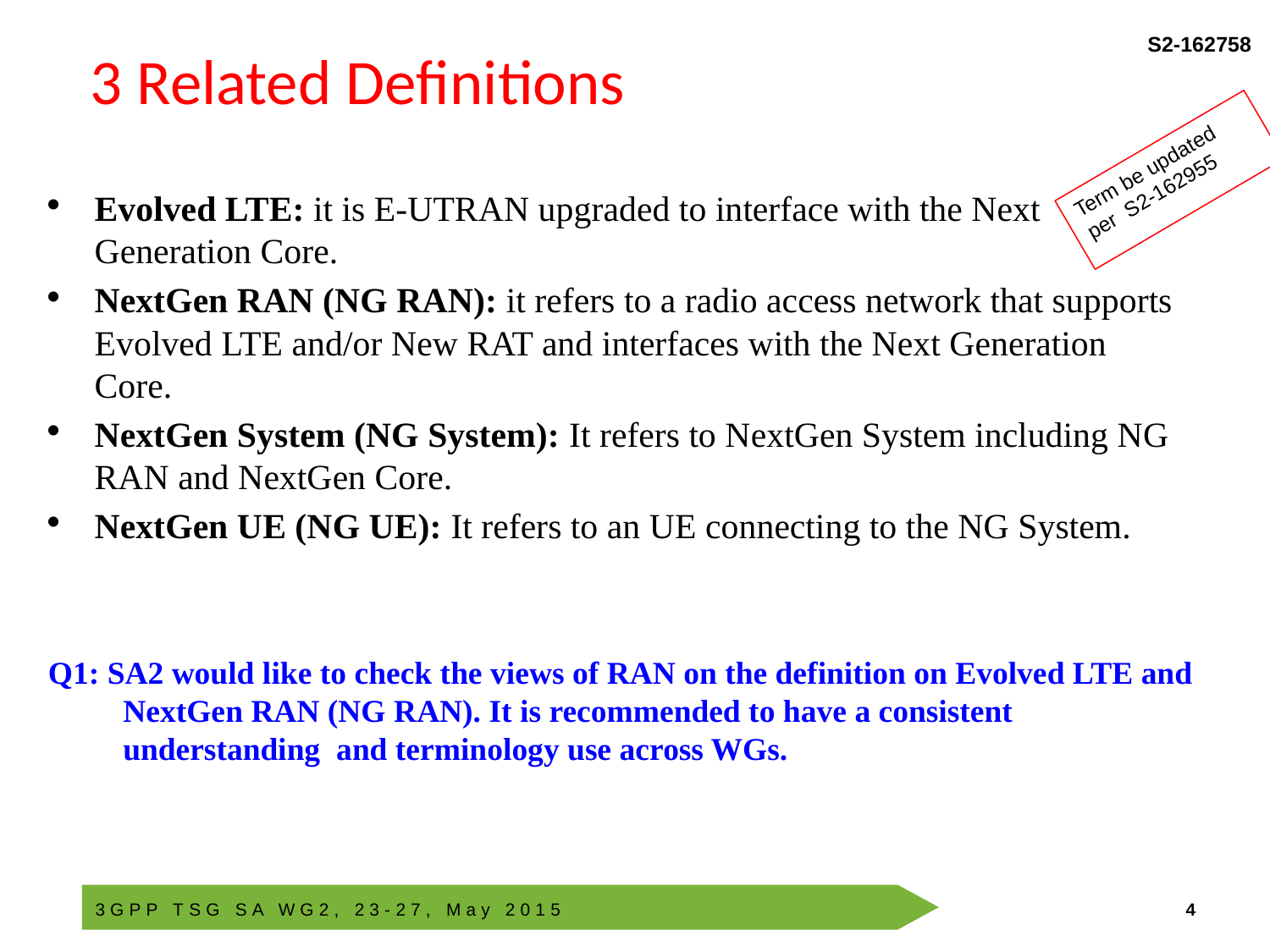

# 3 Related Definitions
Term be updated per  S2-162955
Evolved LTE: it is E-UTRAN upgraded to interface with the Next Generation Core.
NextGen RAN (NG RAN): it refers to a radio access network that supports Evolved LTE and/or New RAT and interfaces with the Next Generation Core.
NextGen System (NG System): It refers to NextGen System including NG RAN and NextGen Core.
NextGen UE (NG UE): It refers to an UE connecting to the NG System.

Q1: SA2 would like to check the views of RAN on the definition on Evolved LTE and NextGen RAN (NG RAN). It is recommended to have a consistent understanding  and terminology use across WGs.